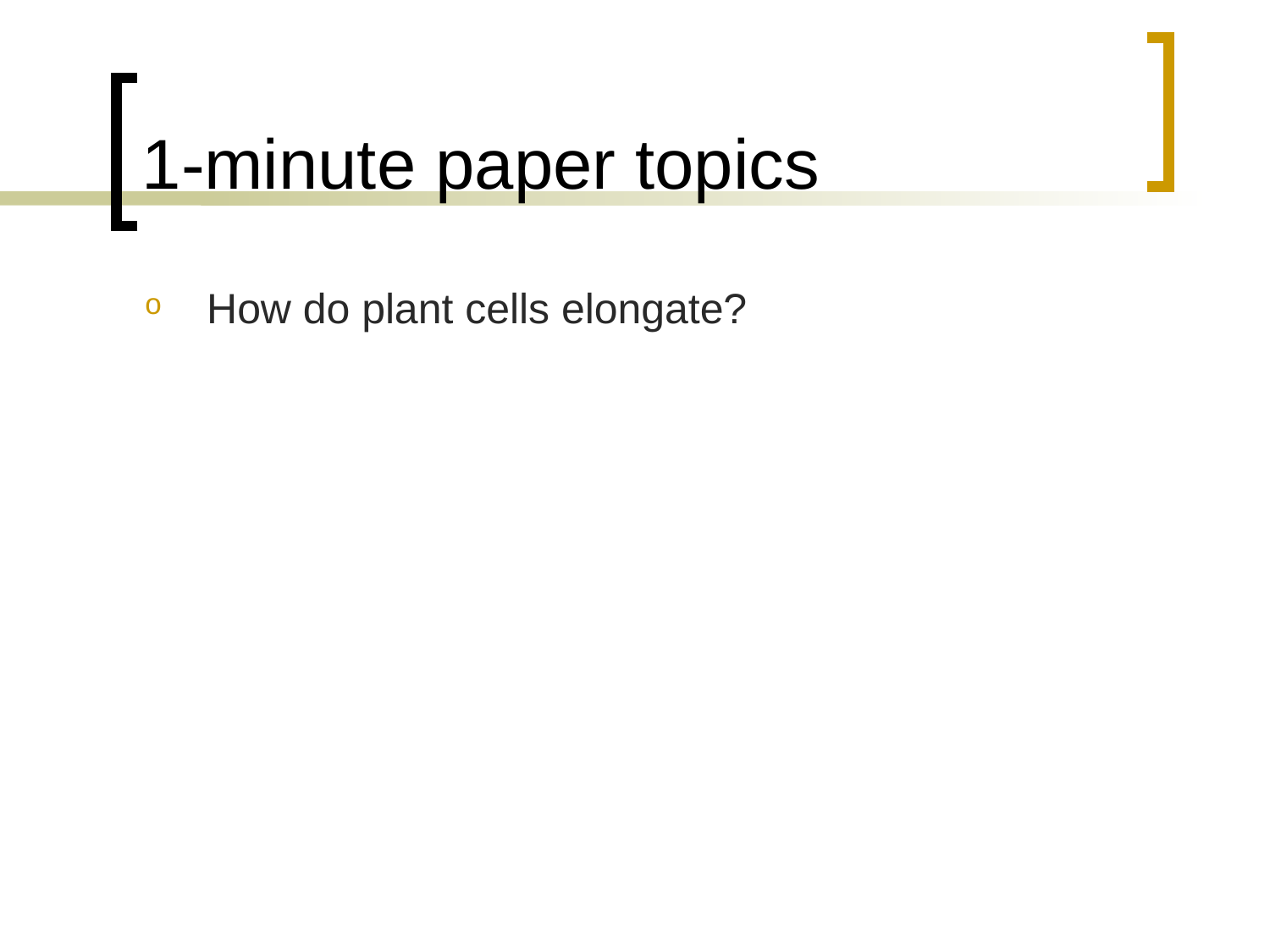

# 1-minute paper topics
How do plant cells elongate?